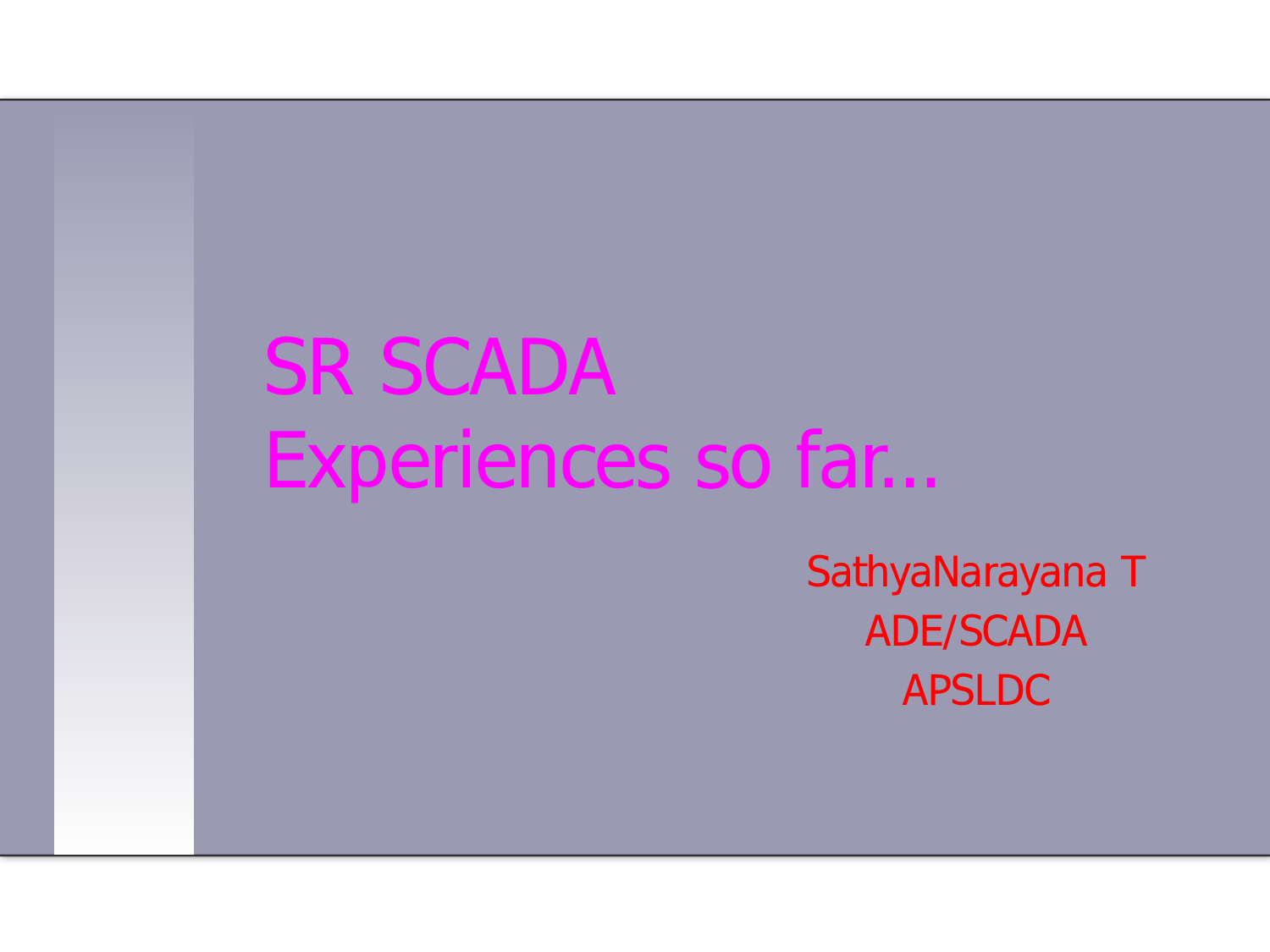

# SR SCADA Experiences so far…
SathyaNarayana T
ADE/SCADA
APSLDC